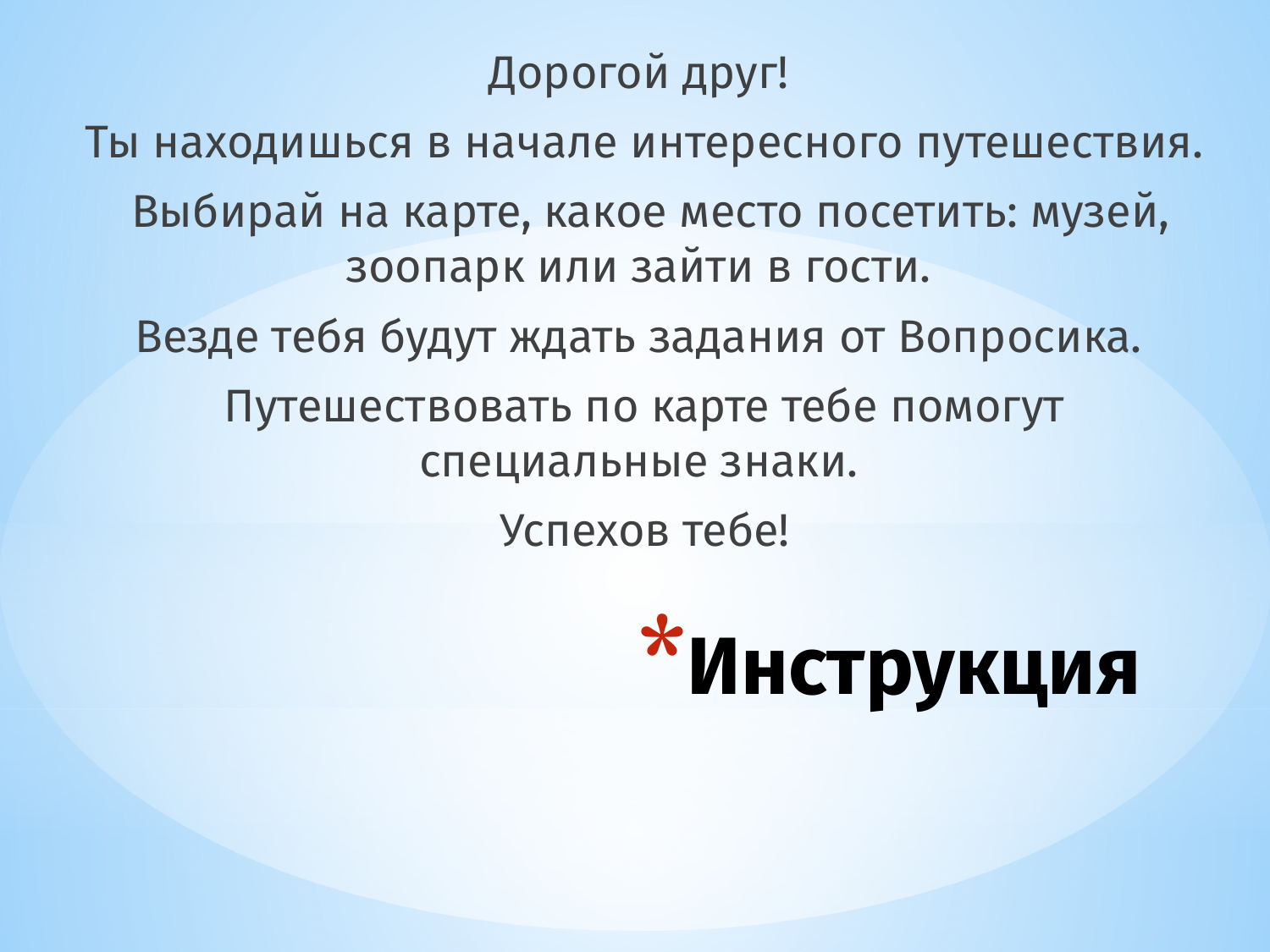

Дорогой друг!
Ты находишься в начале интересного путешествия.
 Выбирай на карте, какое место посетить: музей, зоопарк или зайти в гости.
Везде тебя будут ждать задания от Вопросика.
Путешествовать по карте тебе помогут специальные знаки.
Успехов тебе!
# Инструкция